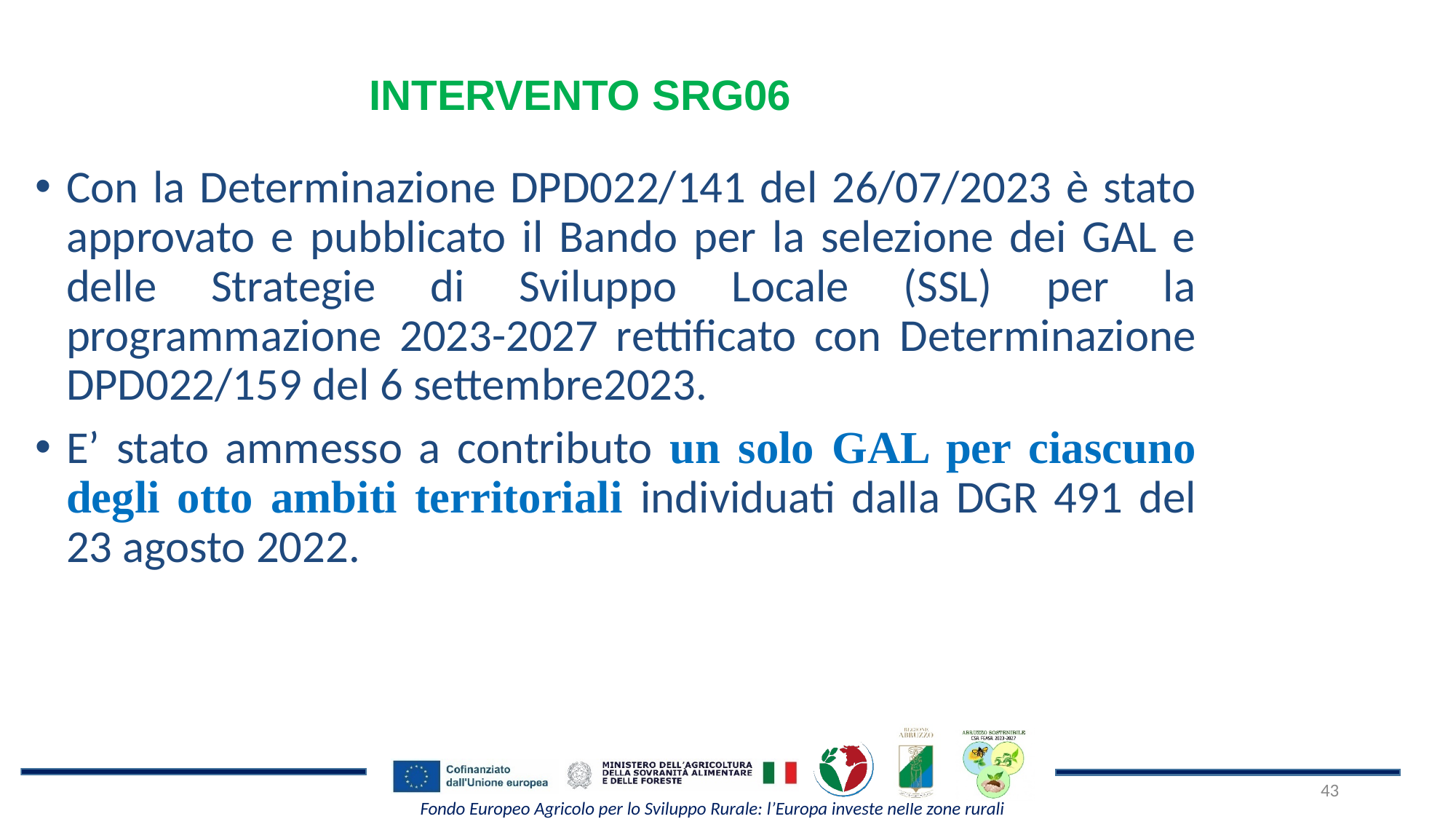

INTERVENTO SRG06

Con la Determinazione DPD022/141 del 26/07/2023 è stato approvato e pubblicato il Bando per la selezione dei GAL e delle Strategie di Sviluppo Locale (SSL) per la programmazione 2023-2027 rettificato con Determinazione DPD022/159 del 6 settembre2023.
E’ stato ammesso a contributo un solo GAL per ciascuno degli otto ambiti territoriali individuati dalla DGR 491 del 23 agosto 2022.